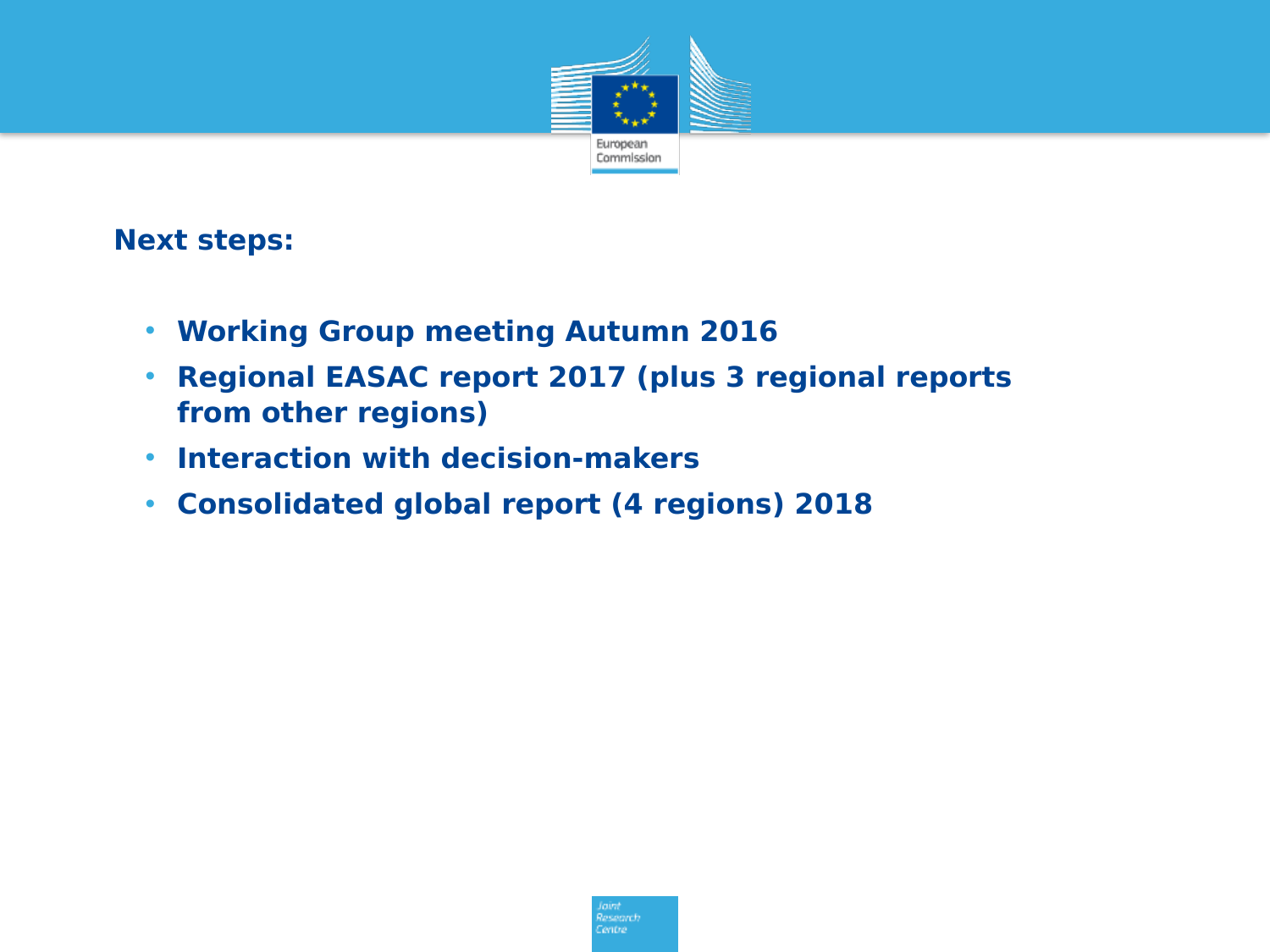

Next steps:

Working Group meeting Autumn 2016
Regional EASAC report 2017 (plus 3 regional reports from other regions)
Interaction with decision-makers
Consolidated global report (4 regions) 2018